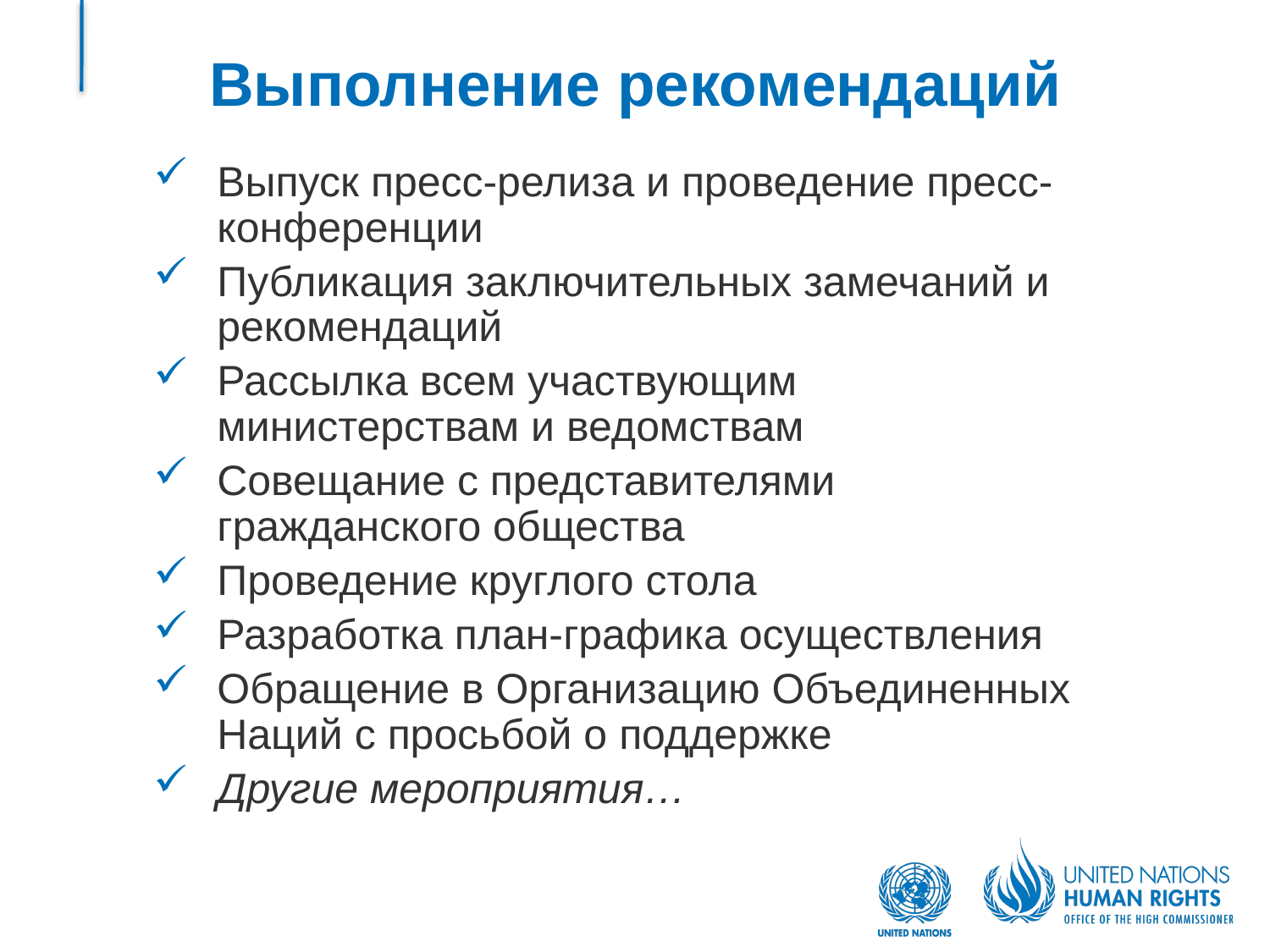

# Выполнение рекомендаций
Выпуск пресс-релиза и проведение пресс-конференции
Публикация заключительных замечаний и рекомендаций
Рассылка всем участвующим министерствам и ведомствам
Совещание с представителями гражданского общества
Проведение круглого стола
Разработка план-графика осуществления
Обращение в Организацию Объединенных Наций с просьбой о поддержке
Другие мероприятия…